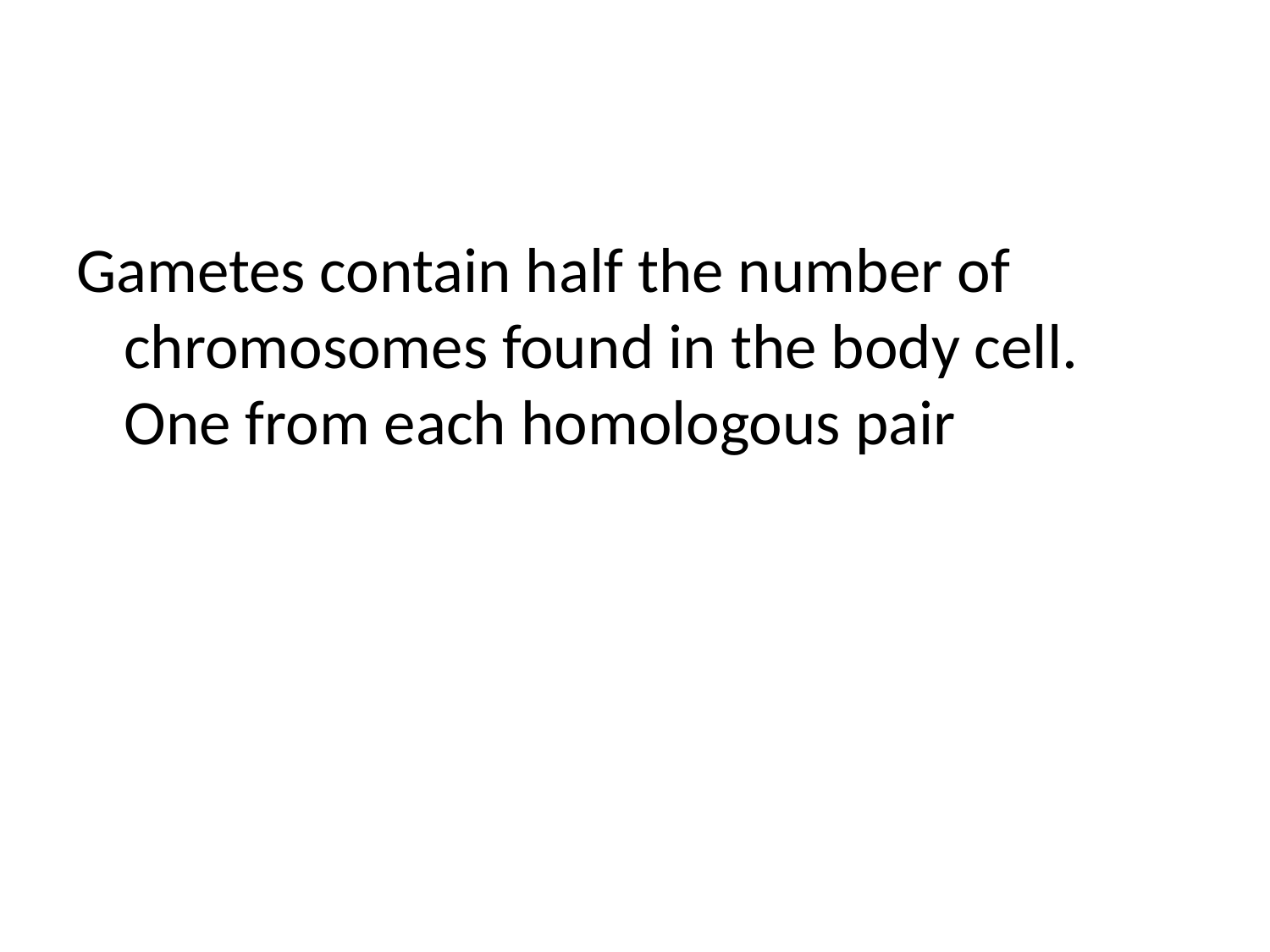

Gametes contain half the number of chromosomes found in the body cell. One from each homologous pair